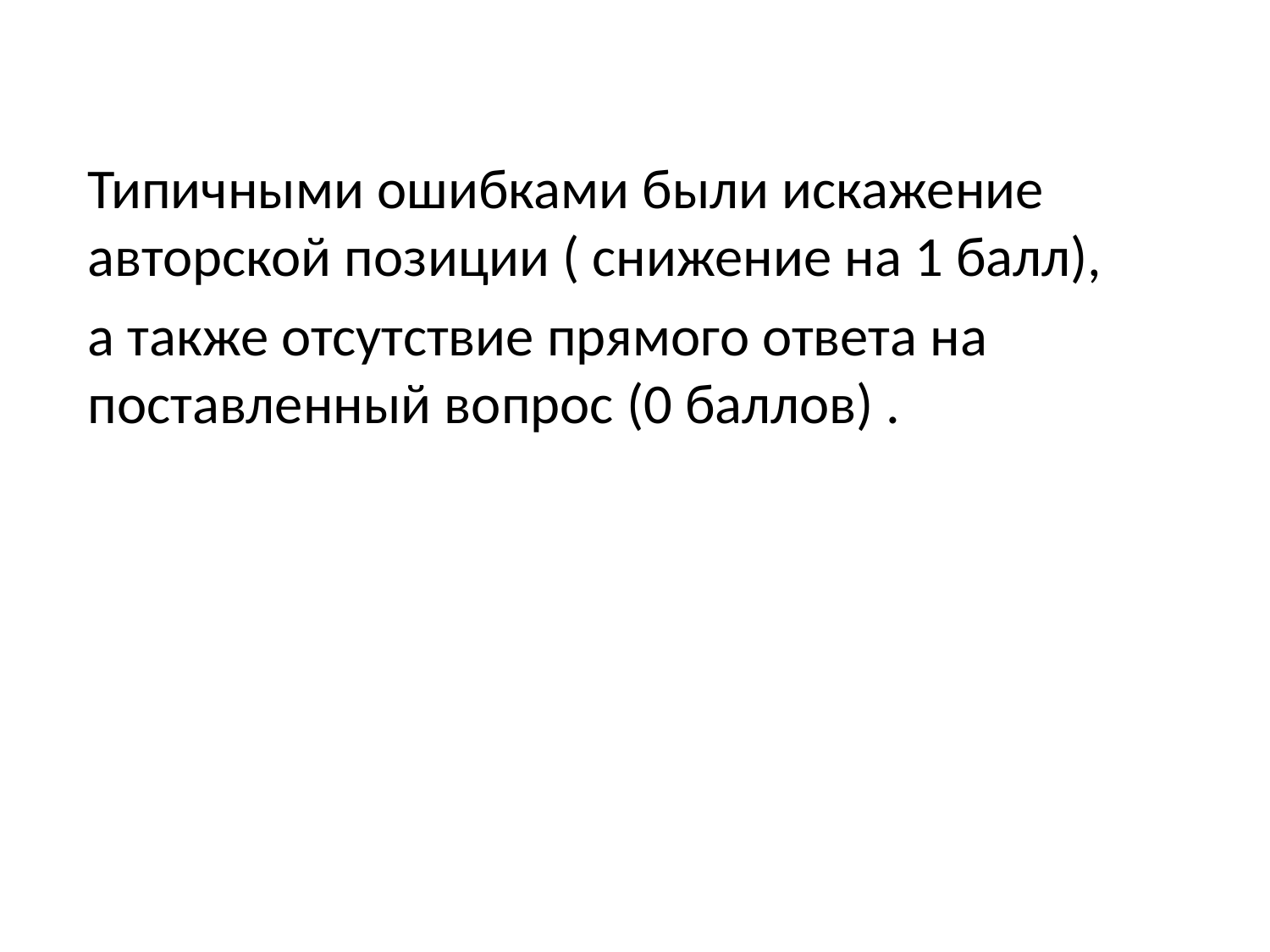

Типичными ошибками были искажение авторской позиции ( снижение на 1 балл),
а также отсутствие прямого ответа на поставленный вопрос (0 баллов) .